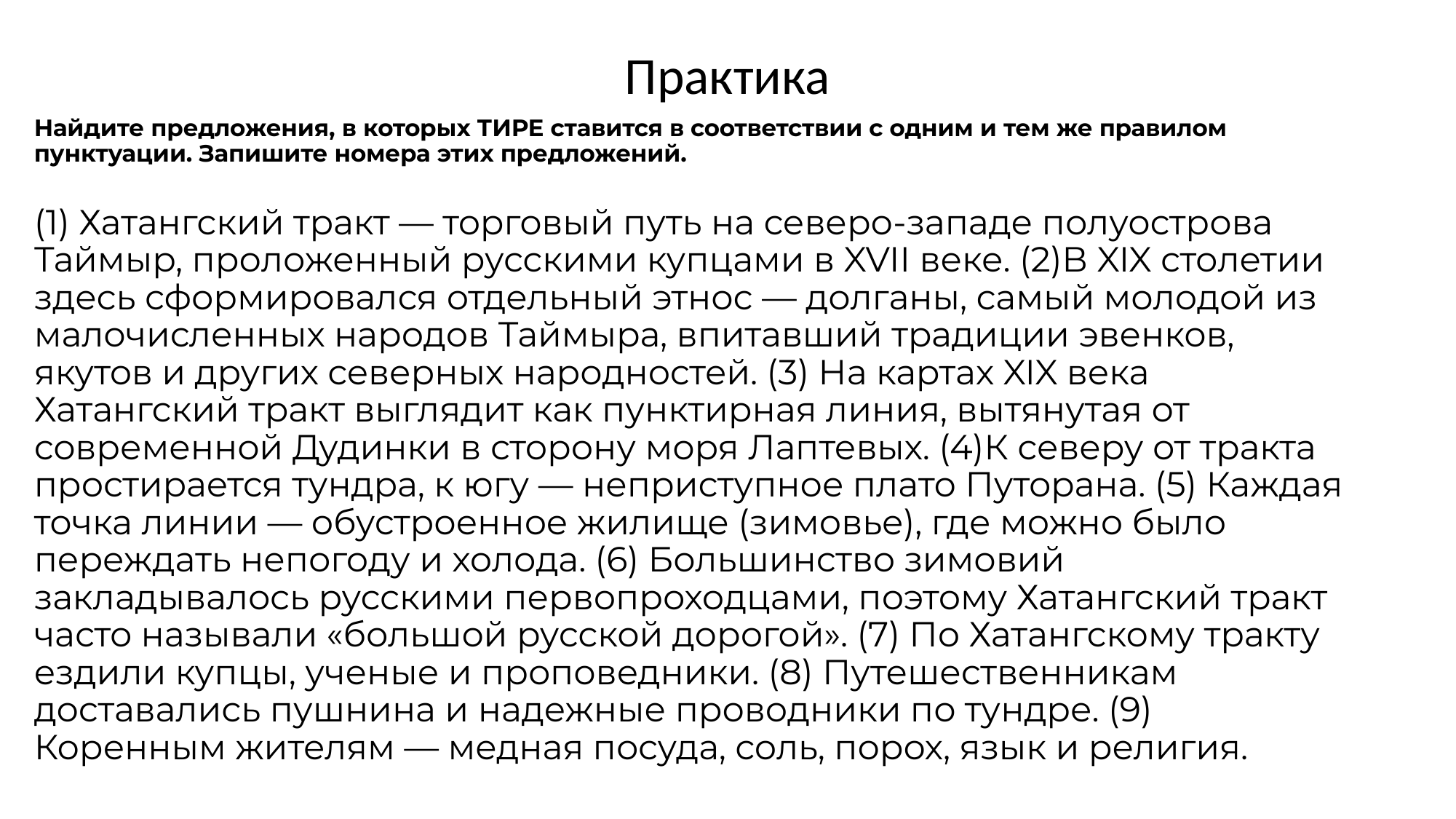

# Практика
Найдите предложения, в которых ТИРЕ ставится в соответствии с одним и тем же правилом пунктуации. Запишите номера этих предложений. 
(1) Хатангский тракт — торговый путь на северо-западе полуострова Таймыр, проложенный русскими купцами в XVII веке. (2)В XIX столетии здесь сформировался отдельный этнос — долганы, самый молодой из малочисленных народов Таймыра, впитавший традиции эвенков, якутов и других северных народностей. (3) На картах XIX века Хатангский тракт выглядит как пунктирная линия, вытянутая от современной Дудинки в сторону моря Лаптевых. (4)К северу от тракта простирается тундра, к югу — неприступное плато Путорана. (5) Каждая точка линии — обустроенное жилище (зимовье), где можно было переждать непогоду и холода. (6) Большинство зимовий закладывалось русскими первопроходцами, поэтому Хатангский тракт часто называли «большой русской дорогой». (7) По Хатангскому тракту ездили купцы, ученые и проповедники. (8) Путешественникам доставались пушнина и надежные проводники по тундре. (9) Коренным жителям — медная посуда, соль, порох, язык и религия.